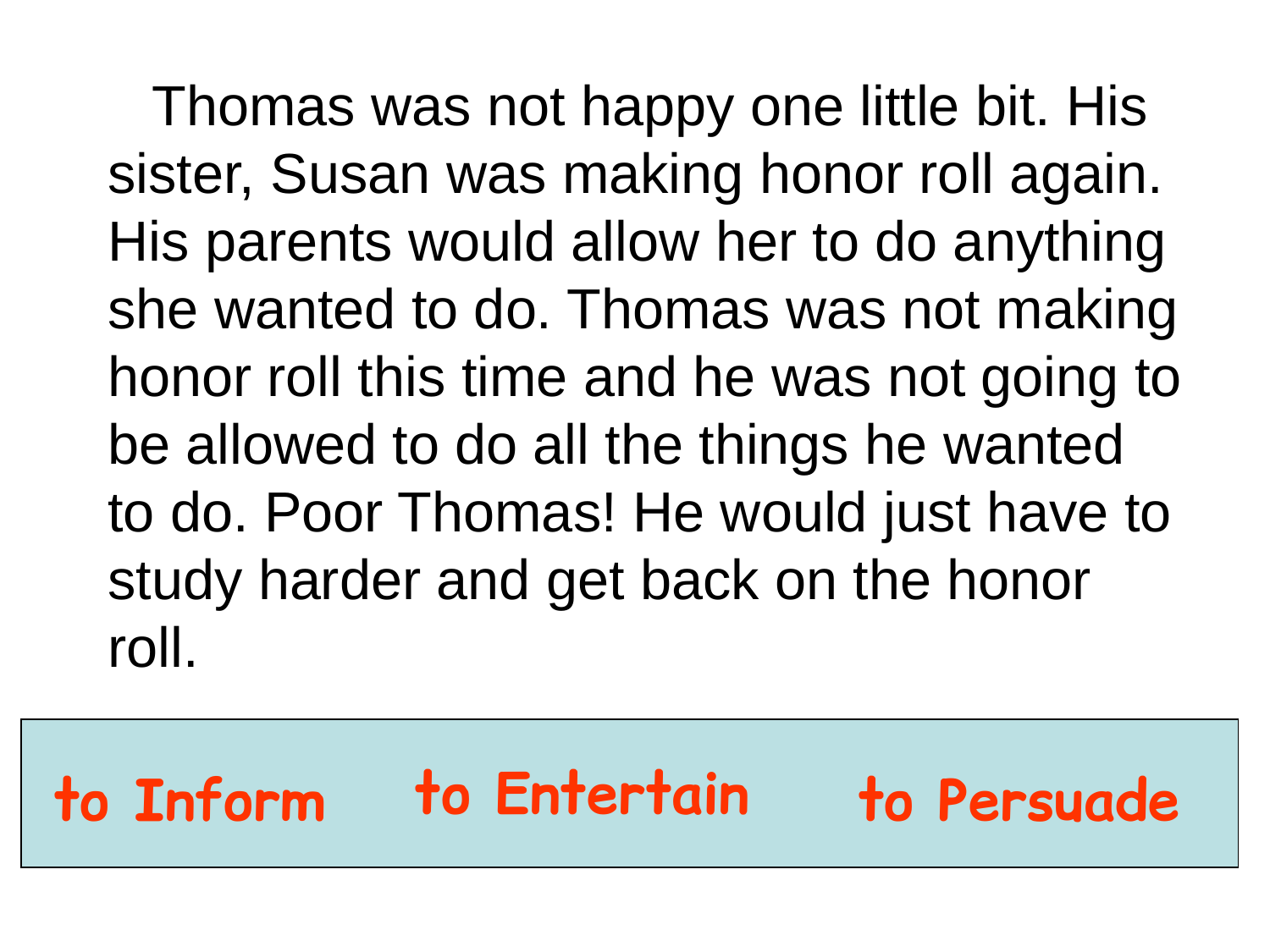

Thomas was not happy one little bit. His sister, Susan was making honor roll again. His parents would allow her to do anything she wanted to do. Thomas was not making honor roll this time and he was not going to be allowed to do all the things he wanted to do. Poor Thomas! He would just have to study harder and get back on the honor roll.
 to Inform

 to Persuade
to Entertain